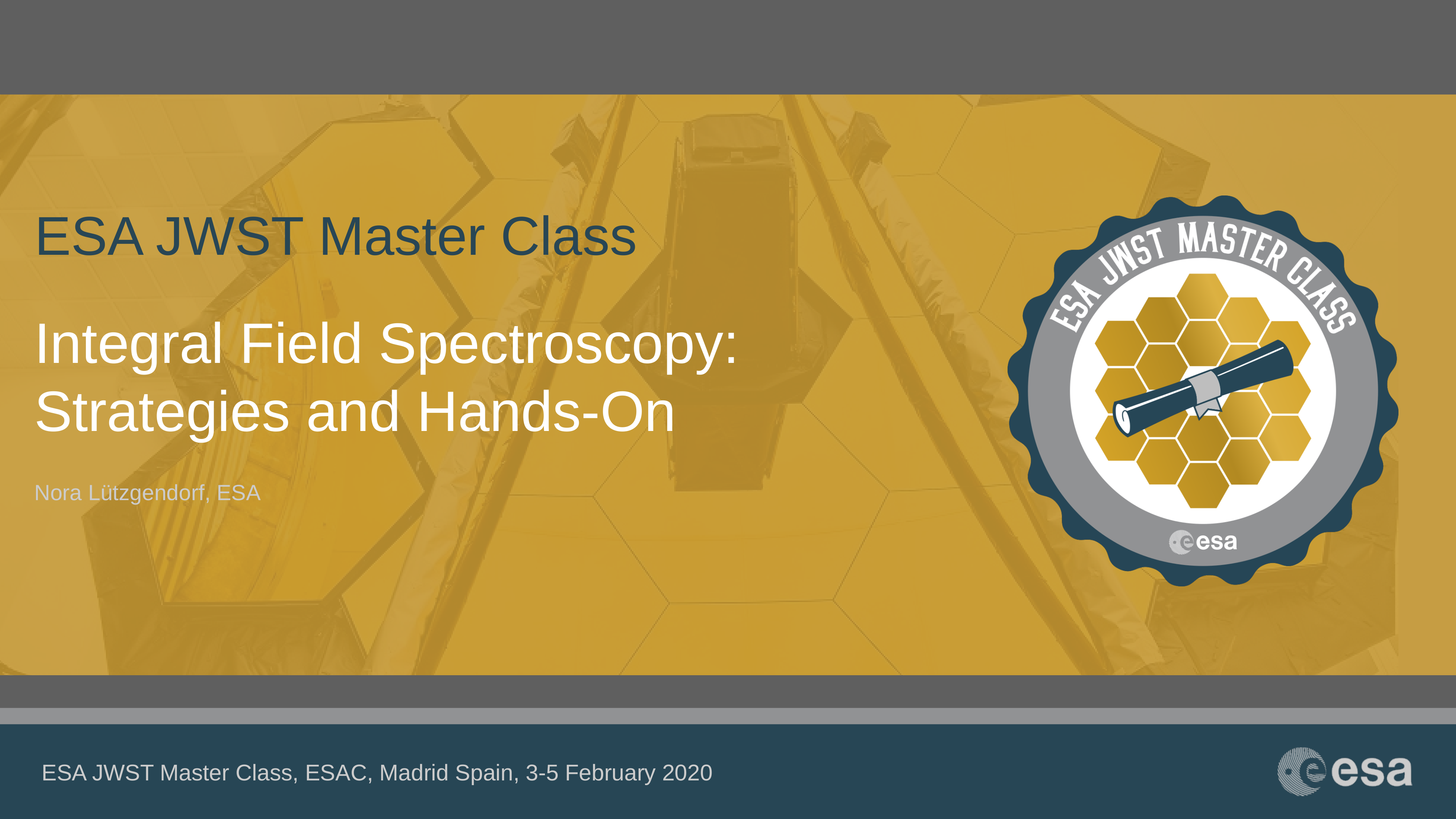

# Integral Field Spectroscopy: Strategies and Hands-On
Nora Lützgendorf, ESA